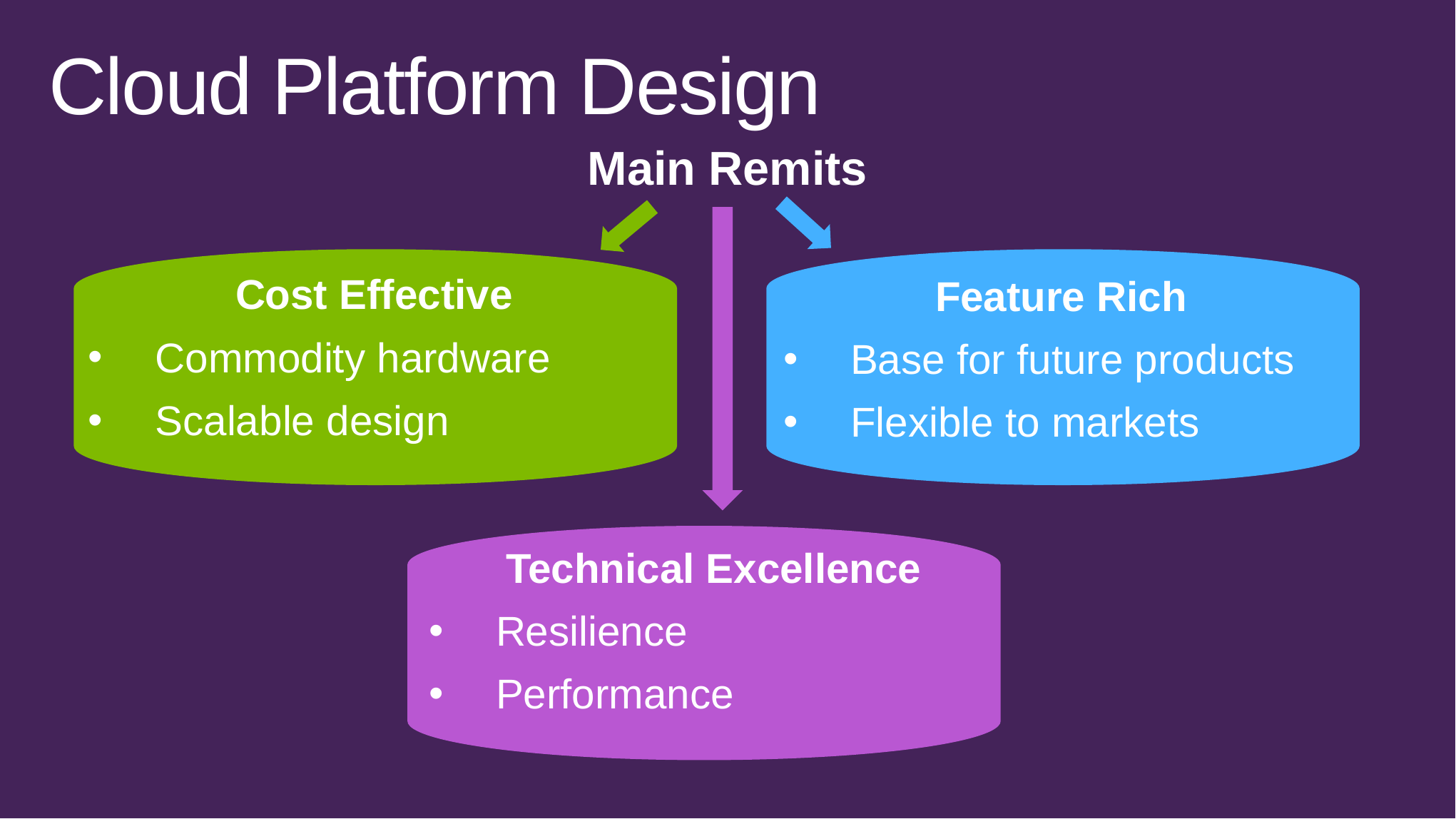

# Cloud Platform Design
Main Remits

Cost Effective
Commodity hardware
Scalable design
Feature Rich
Base for future products
Flexible to markets
Technical Excellence
Resilience
Performance